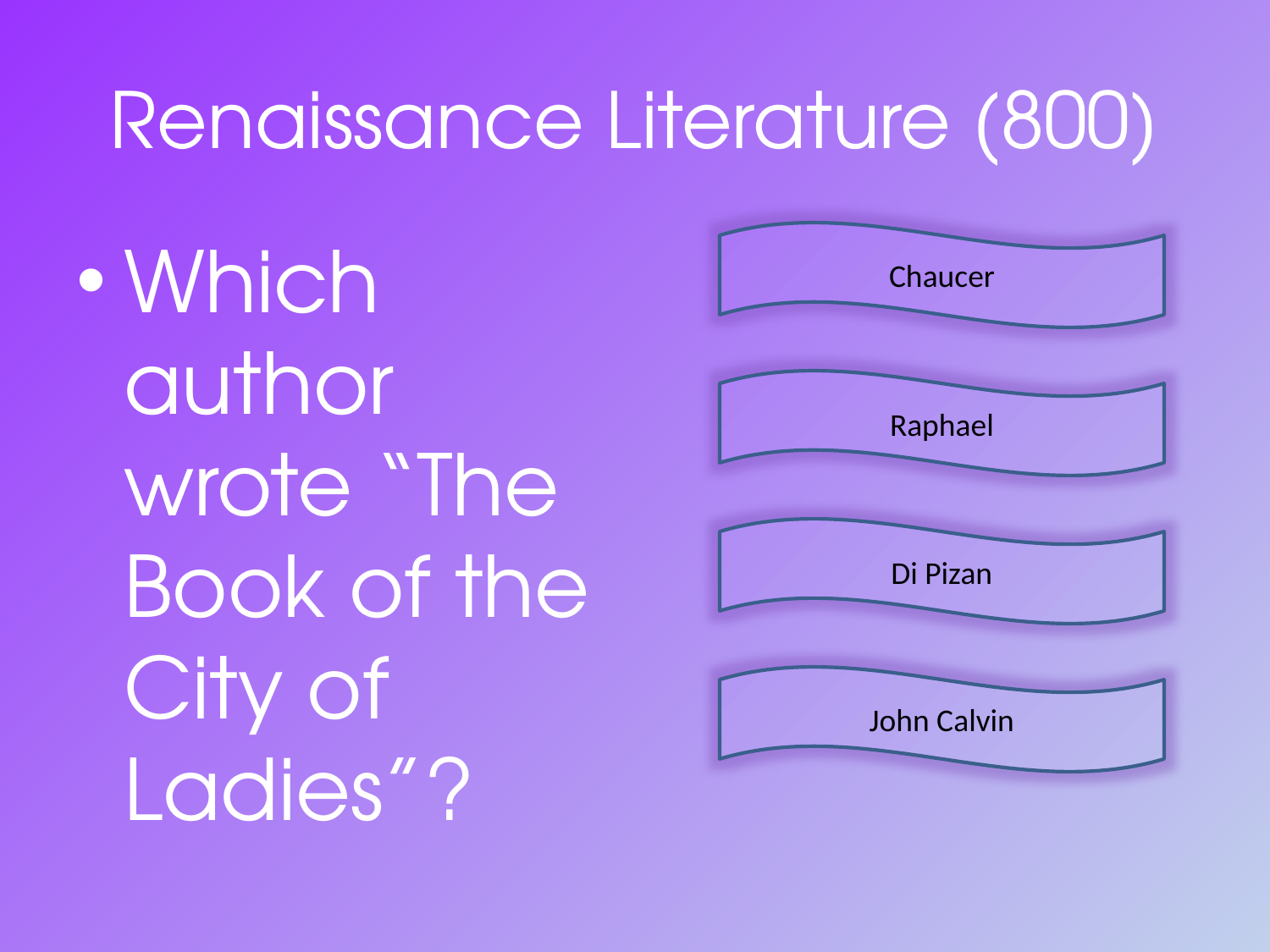

# Renaissance Literature (800)
Which author wrote “The Book of the City of Ladies”?
Chaucer
Raphael
Di Pizan
John Calvin